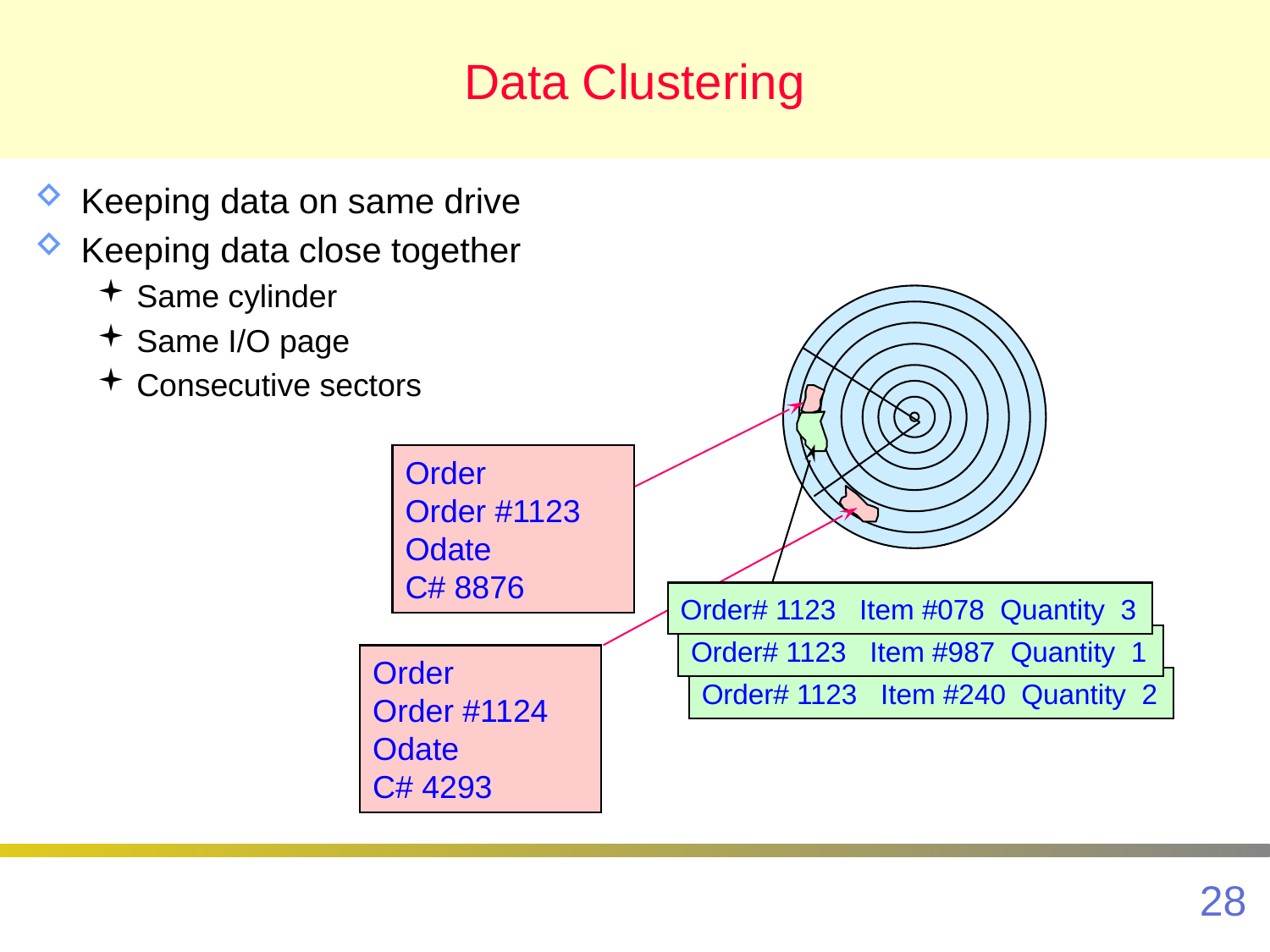

# Data Clustering
Keeping data on same drive
Keeping data close together
Same cylinder
Same I/O page
Consecutive sectors

Order
Order #1123
Odate
C# 8876

Order# 1123   Item #078  Quantity  3
Order# 1123   Item #987  Quantity  1
Order
Order #1124
Odate
C# 4293
Order# 1123   Item #240  Quantity  2
28